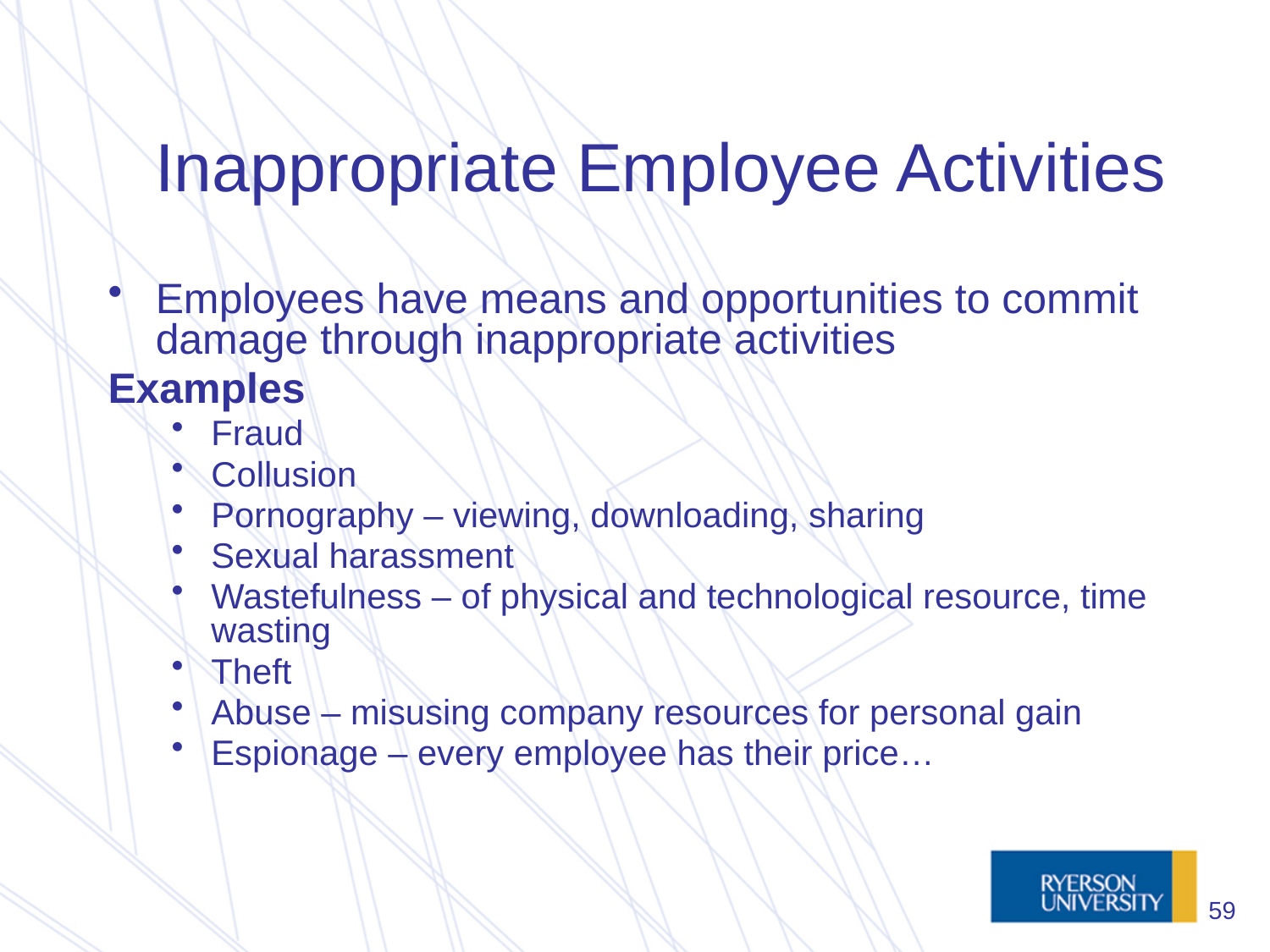

# Inappropriate Employee Activities
Employees have means and opportunities to commit damage through inappropriate activities
Examples
Fraud
Collusion
Pornography – viewing, downloading, sharing
Sexual harassment
Wastefulness – of physical and technological resource, time wasting
Theft
Abuse – misusing company resources for personal gain
Espionage – every employee has their price…
59